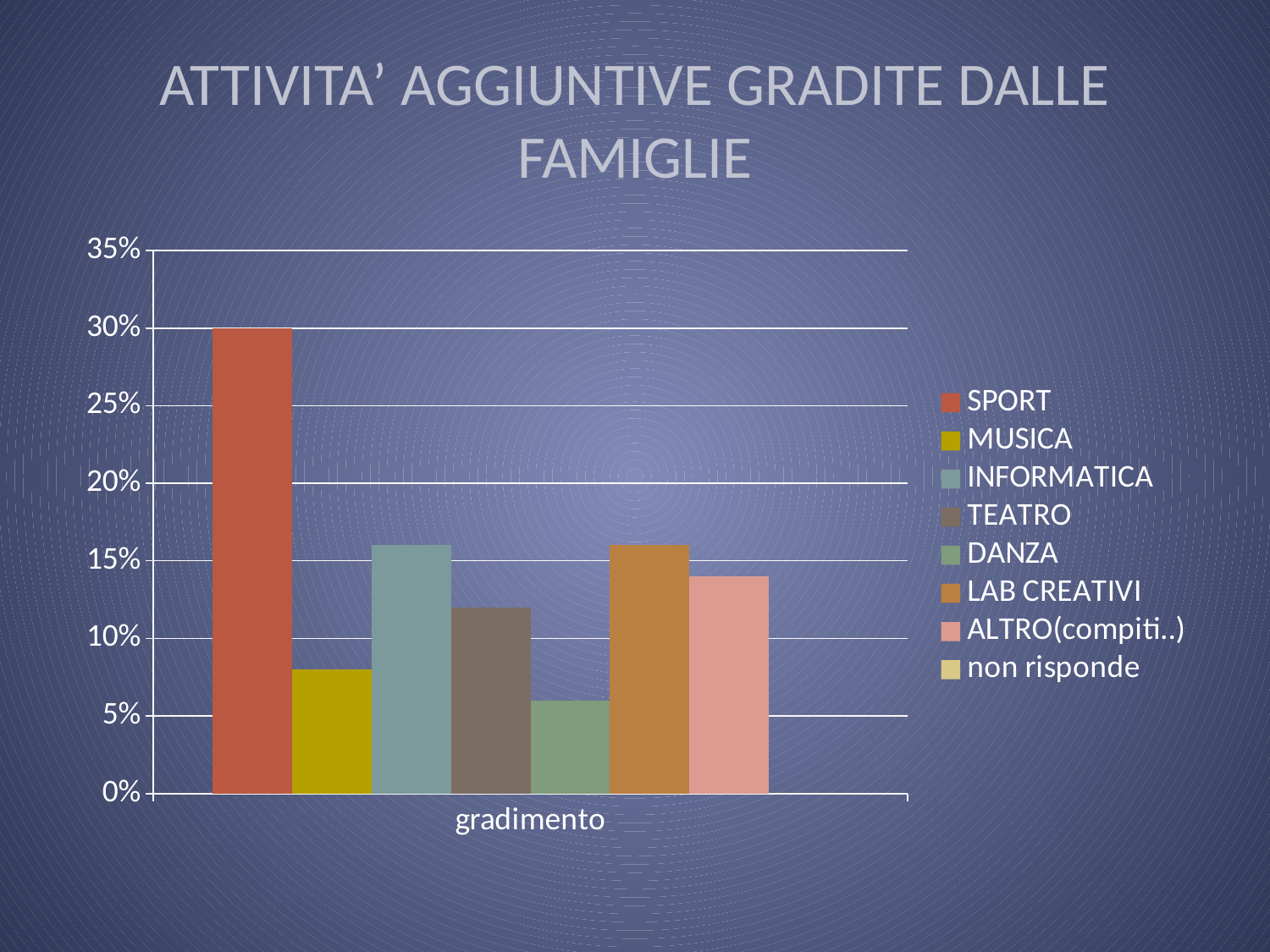

# ATTIVITA’ AGGIUNTIVE GRADITE DALLE FAMIGLIE

### Chart

| Category | SPORT | MUSICA | INFORMATICA | TEATRO | DANZA | LAB CREATIVI | ALTRO(compiti..) | non risponde |
|---|---|---|---|---|---|---|---|---|
| gradimento | 0.30000000000000004 | 0.08000000000000002 | 0.16 | 0.12000000000000001 | 0.060000000000000005 | 0.16 | 0.14 | 0.0 |